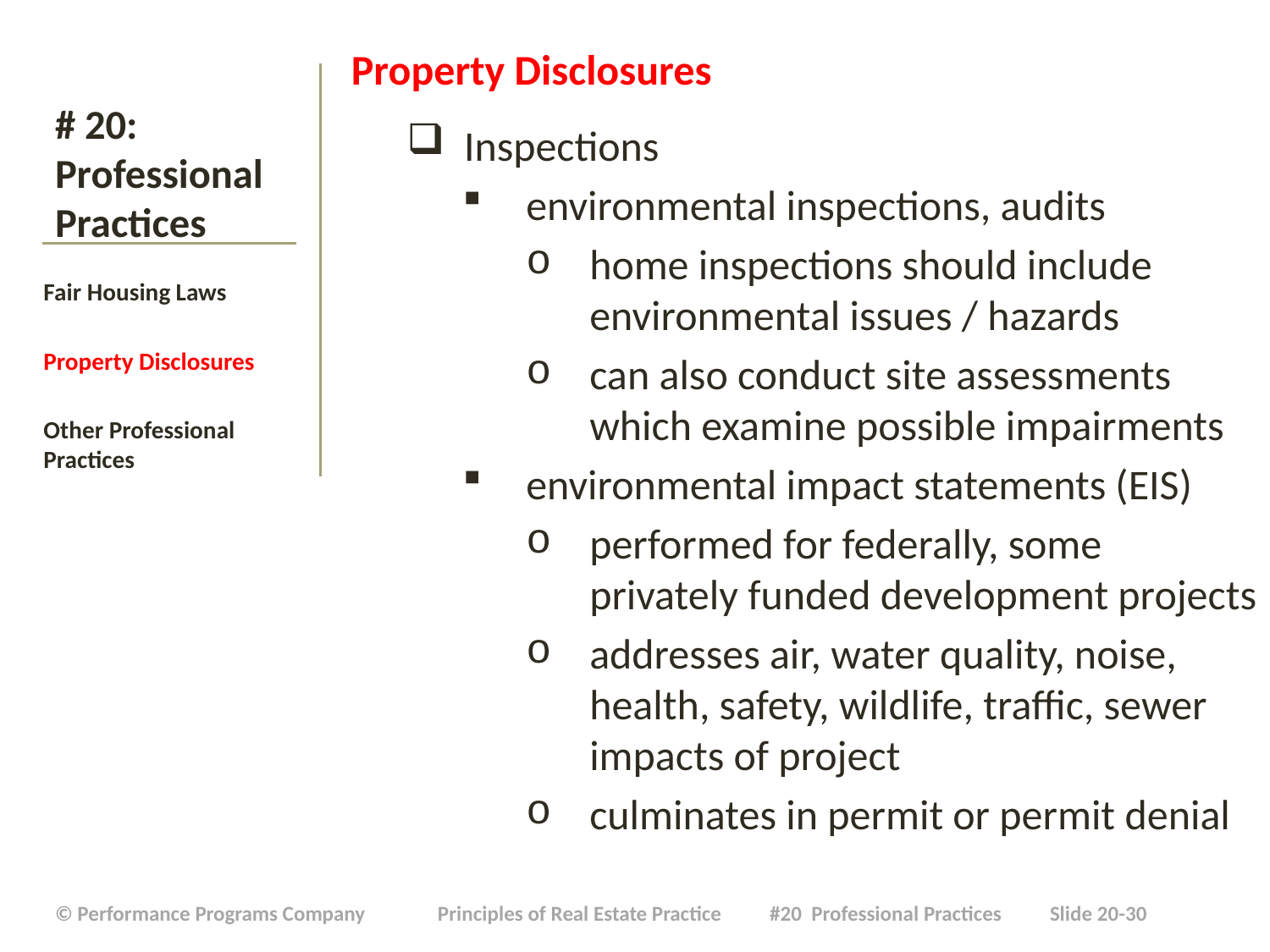

Property Disclosures

  Inspections
environmental inspections, audits
home inspections should include environmental issues / hazards
can also conduct site assessments which examine possible impairments
environmental impact statements (EIS)
performed for federally, some privately funded development projects
addresses air, water quality, noise, health, safety, wildlife, traffic, sewer impacts of project
culminates in permit or permit denial

# # 20: Professional Practices

Fair Housing Laws

Property Disclosures

Other Professional Practices

| © Performance Programs Company Principles of Real Estate Practice #20 Professional Practices Slide 20-30 |
| --- |